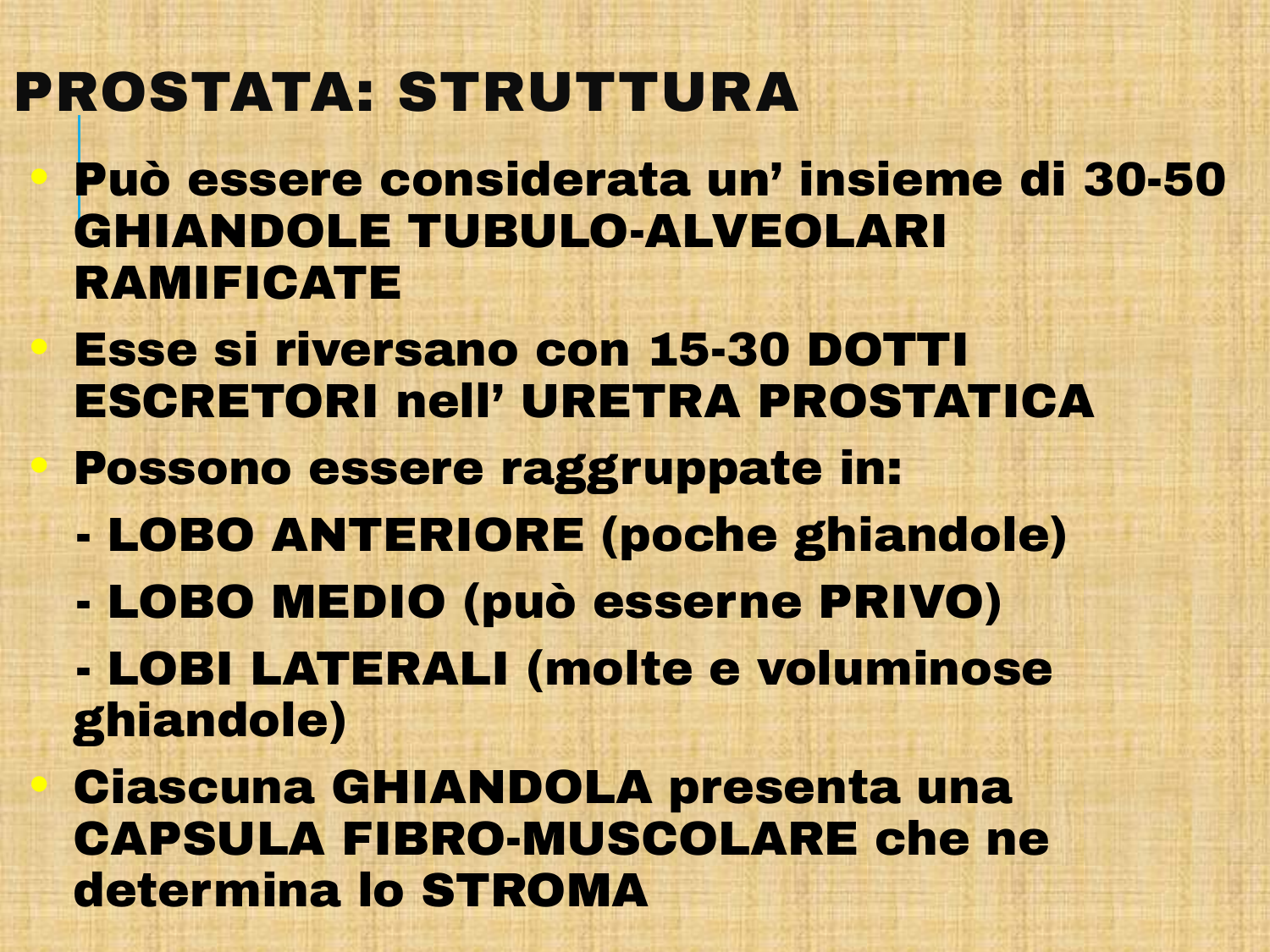

# PROSTATA: STRUTTURA
Può essere considerata un’ insieme di 30-50 GHIANDOLE TUBULO-ALVEOLARI RAMIFICATE
Esse si riversano con 15-30 DOTTI ESCRETORI nell’ URETRA PROSTATICA
Possono essere raggruppate in:
   - LOBO ANTERIORE (poche ghiandole)
   - LOBO MEDIO (può esserne PRIVO)
   - LOBI LATERALI (molte e voluminose ghiandole)
Ciascuna GHIANDOLA presenta una CAPSULA FIBRO-MUSCOLARE che ne determina lo STROMA